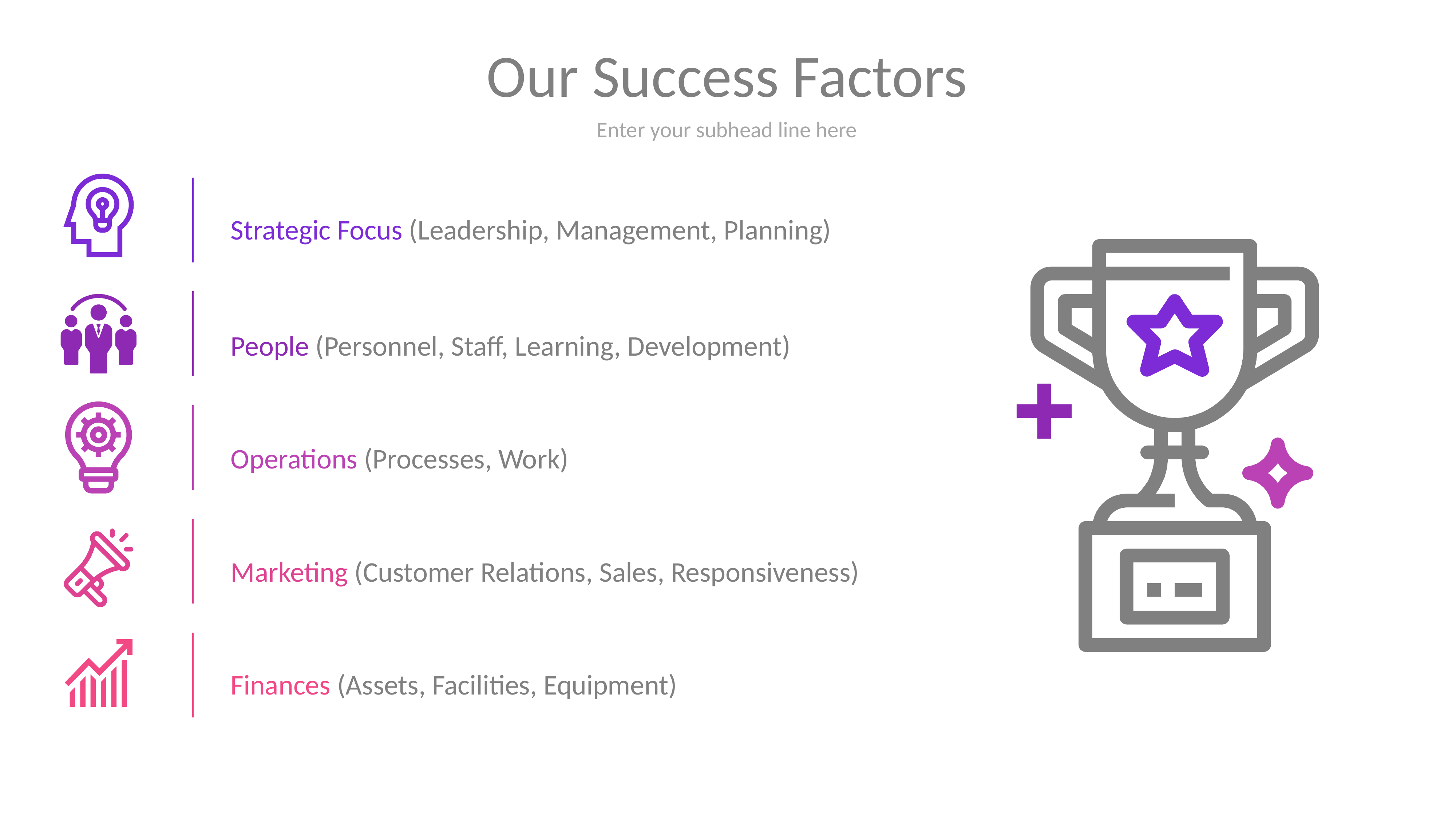

# Our Success Factors
Enter your subhead line here

Strategic Focus (Leadership, Management, Planning)

People (Personnel, Staff, Learning, Development)

Operations (Processes, Work)

Marketing (Customer Relations, Sales, Responsiveness)

Finances (Assets, Facilities, Equipment)